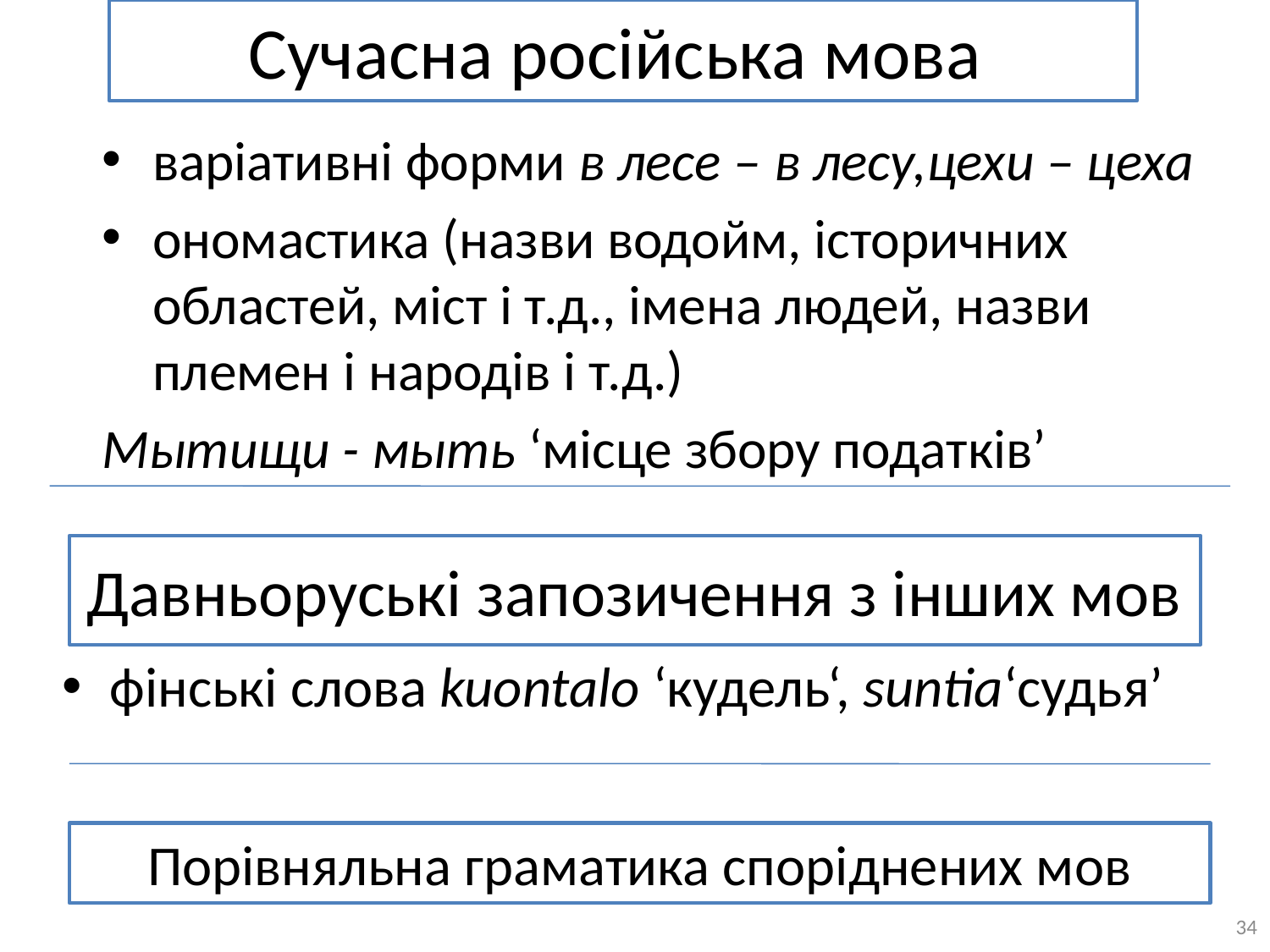

# Сучасна російська мова
варіативні форми в лесе – в лесу,цехи – цеха
ономастика (назви водойм, історичних областей, міст і т.д., імена людей, назви племен і народів і т.д.)
Мытищи - мыть ‘місце збору податків’
Давньоруські запозичення з інших мов
фінські слова kuontalo ‘кудель‘, suntia‘судья’
Порівняльна граматика споріднених мов
34